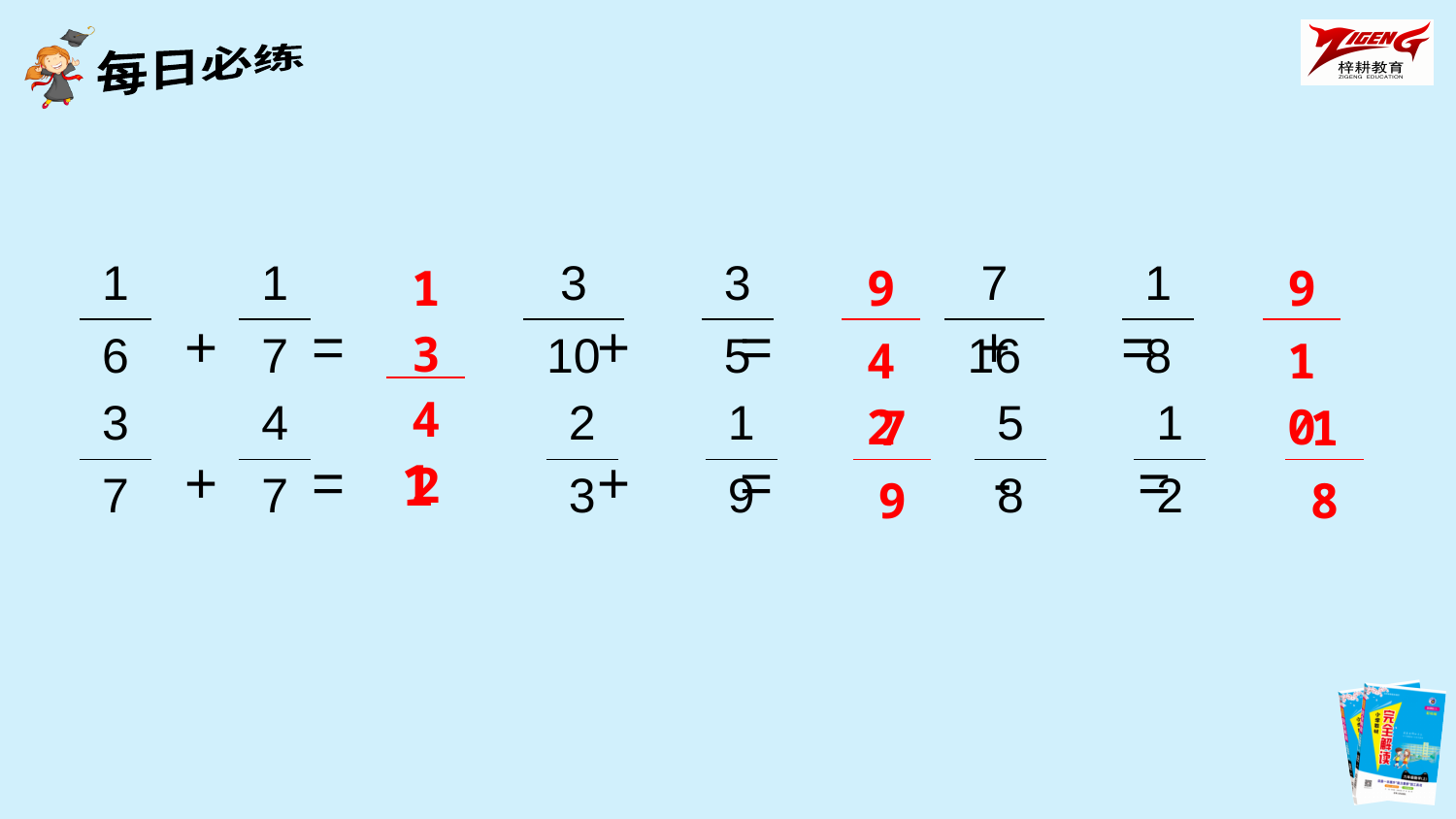

+      =                +       =             +       =
+      =                +       =              -        =
| 1 |
| --- |
| 6 |
| 1 |
| --- |
| 7 |
| 13 |
| --- |
| 42 |
| 3 |
| --- |
| 10 |
| 3 |
| --- |
| 5 |
| 9 |
| --- |
| 42 |
| 7 |
| --- |
| 16 |
| 1 |
| --- |
| 8 |
| 9 |
| --- |
| 10 |
| 3 |
| --- |
| 7 |
| 4 |
| --- |
| 7 |
| 2 |
| --- |
| 3 |
| 1 |
| --- |
| 9 |
| 7 |
| --- |
| 9 |
| 5 |
| --- |
| 8 |
| 1 |
| --- |
| 2 |
| 1 |
| --- |
| 8 |
1